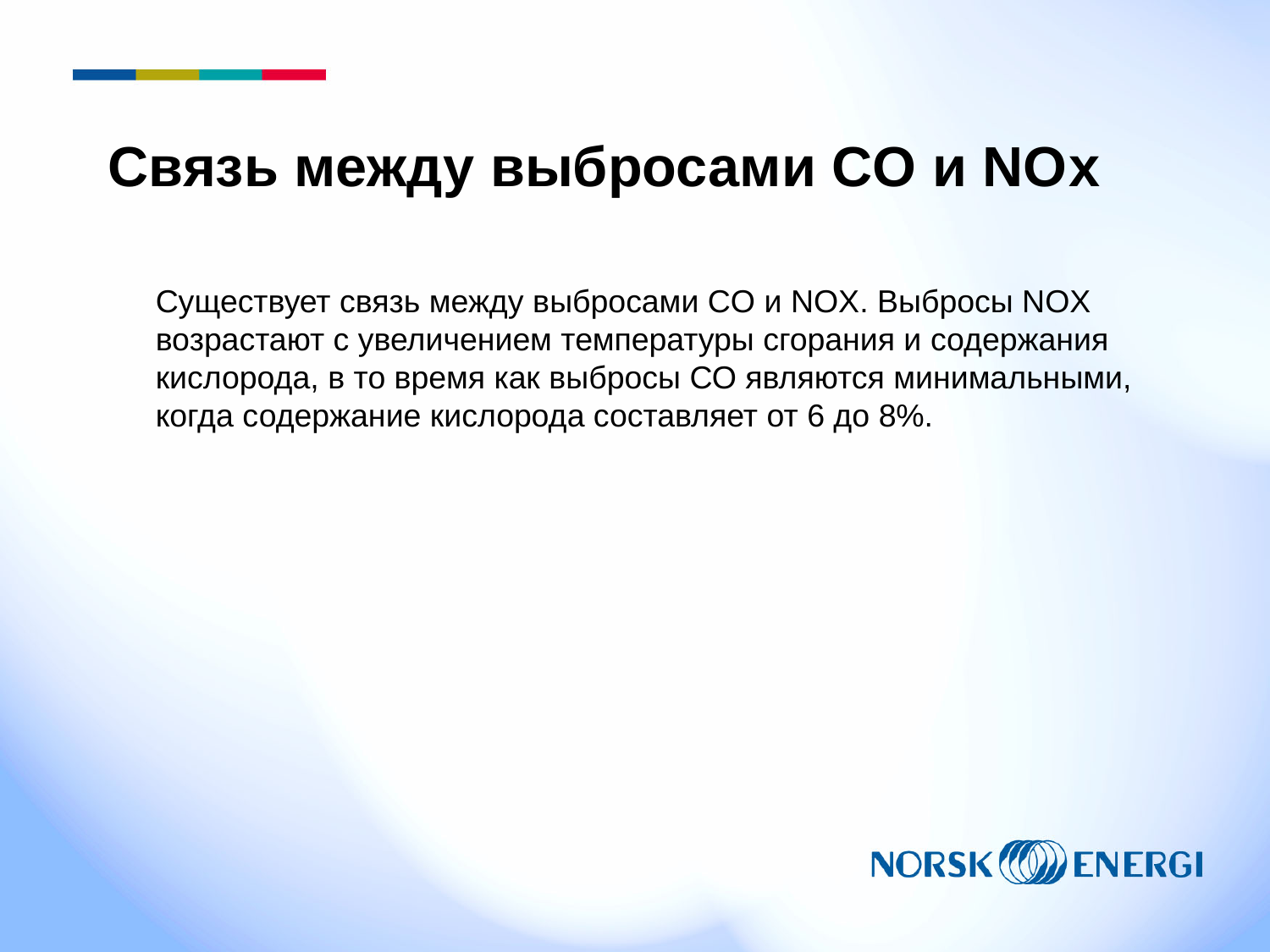

# Cвязь между выбросами CO и NOx
	Существует связь между выбросами CO и NOХ. Выбросы NOХ возрастают с увеличением температуры сгорания и содержания кислорода, в то время как выбросы СО являются минимальными, когда содержание кислорода составляет от 6 до 8%.